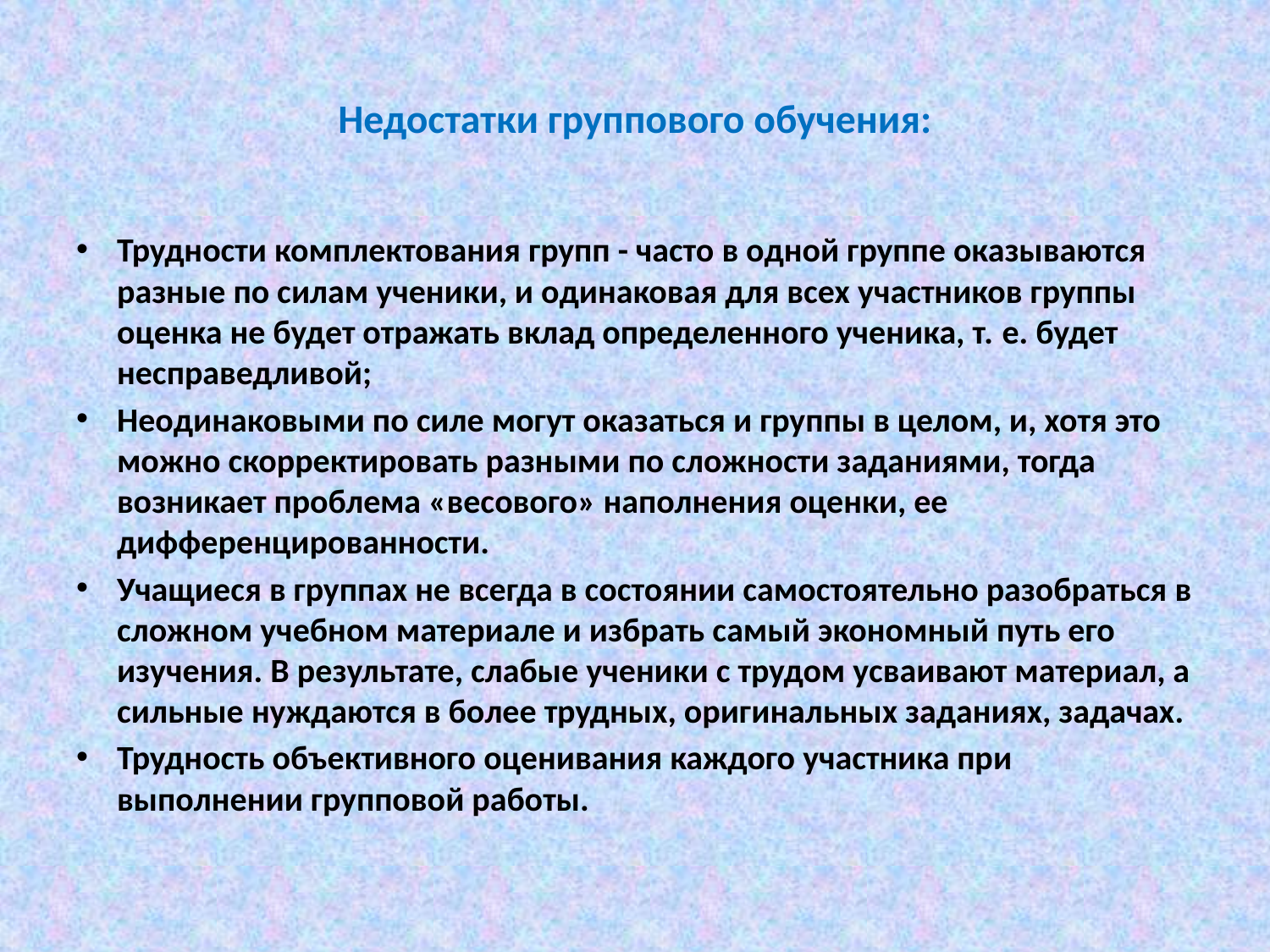

# Недостатки группового обучения:
Трудности комплектования групп - часто в одной группе оказываются разные по силам ученики, и одинаковая для всех участников группы оценка не будет отражать вклад определенного ученика, т. е. будет несправедливой;
Неодинаковыми по силе могут оказаться и группы в целом, и, хотя это можно скорректировать разными по сложности заданиями, тогда возникает проблема «весового» наполнения оценки, ее дифференцированности.
Учащиеся в группах не всегда в состоянии самостоятельно разобраться в сложном учебном материале и избрать самый экономный путь его изучения. В результате, слабые ученики с трудом усваивают материал, а сильные нуждаются в более трудных, оригинальных заданиях, задачах.
Трудность объективного оценивания каждого участника при выполнении групповой работы.